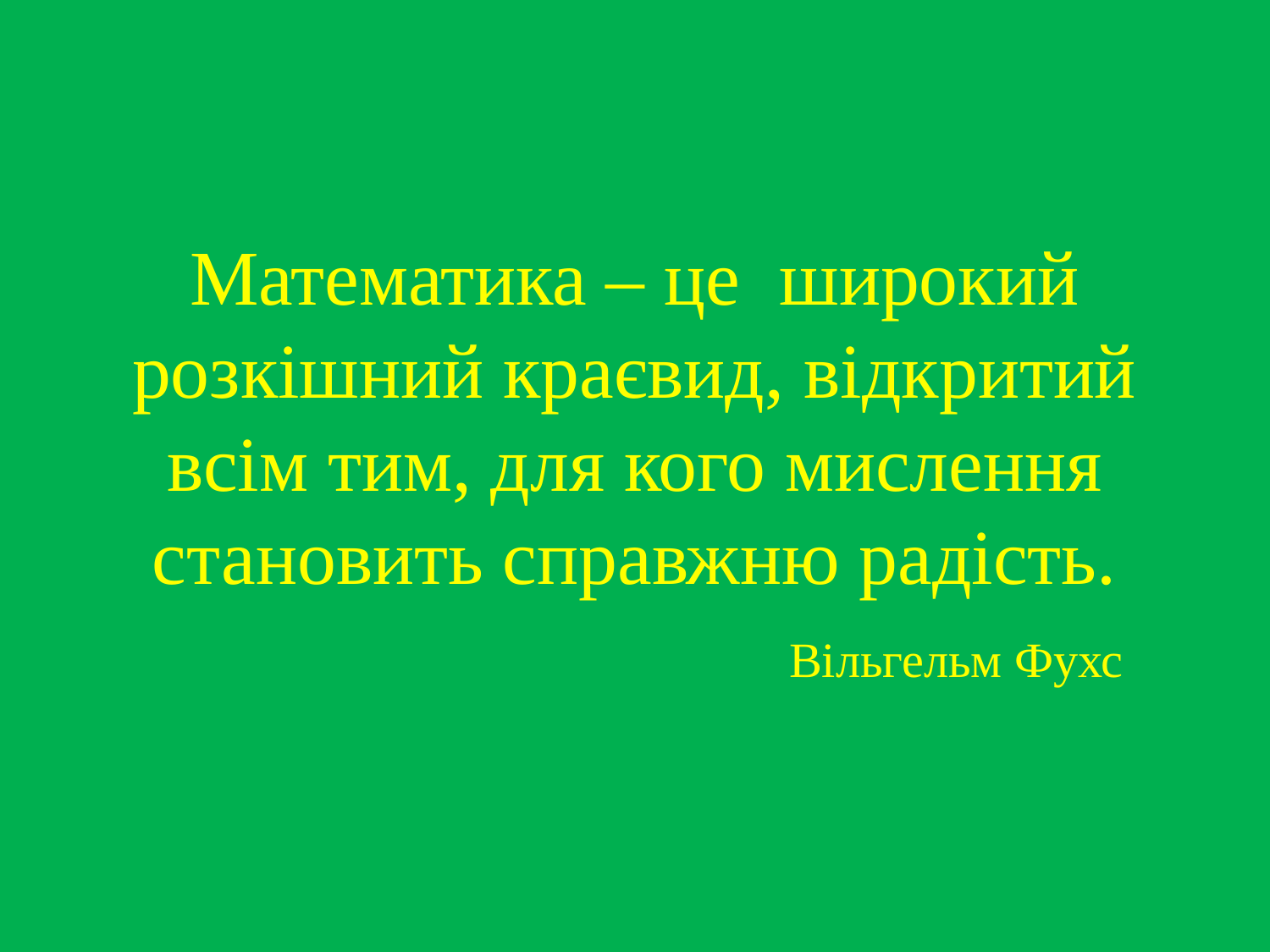

# Математика – це  широкий розкішний краєвид, відкритий всім тим, для кого мислення становить справжню радість. Вільгельм Фухс